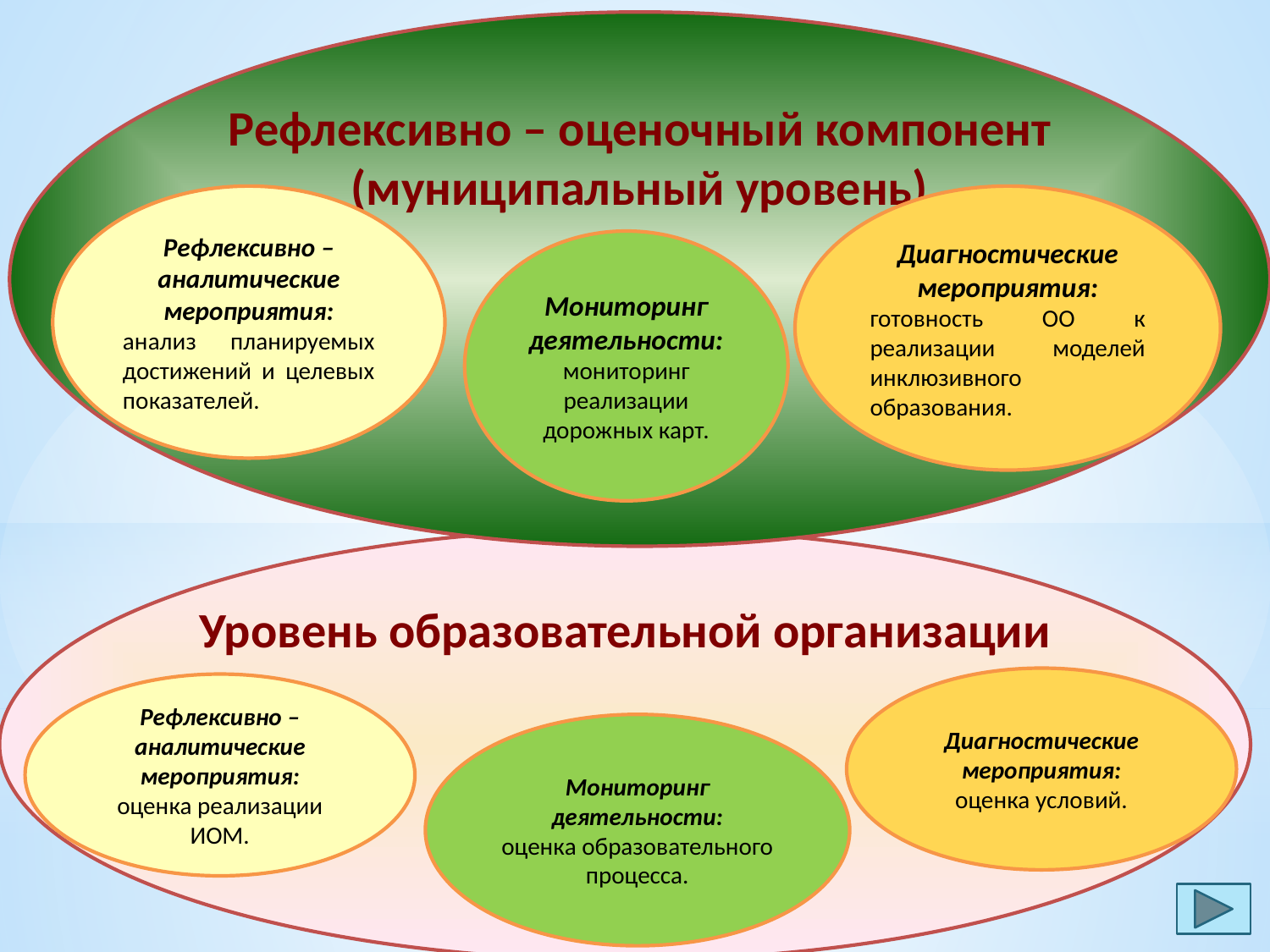

Рефлексивно – оценочный компонент
(муниципальный уровень)

Рефлексивно – аналитические мероприятия:
анализ планируемых достижений и целевых показателей.
Диагностические мероприятия:
готовность ОО к реализации моделей инклюзивного образования.
Мониторинг деятельности:
мониторинг реализации дорожных карт.
Уровень образовательной организации

Диагностические мероприятия:
оценка условий.
Рефлексивно – аналитические мероприятия:
оценка реализации ИОМ.
Мониторинг деятельности:
оценка образовательного процесса.